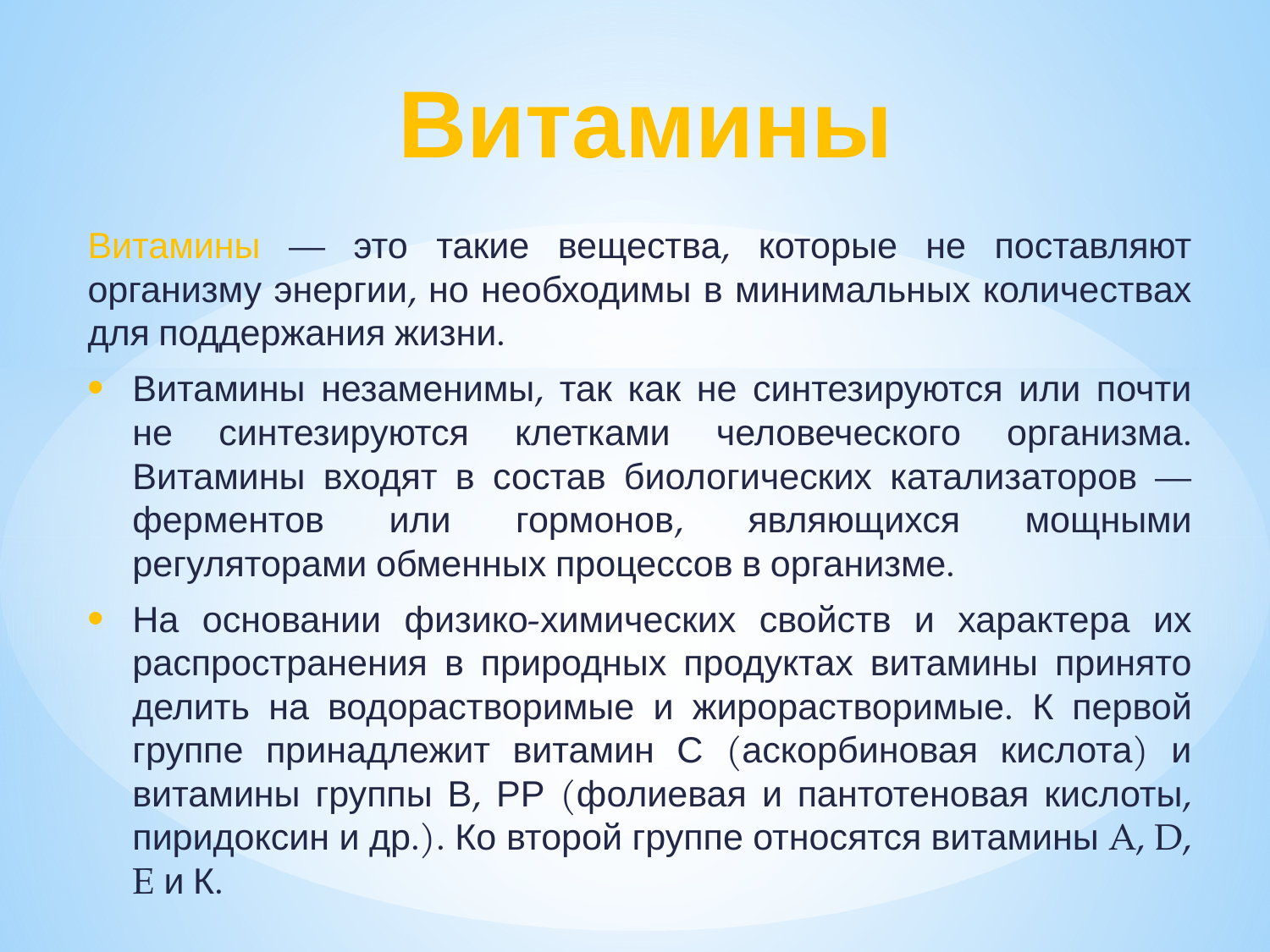

# Витамины
Витамины — это такие вещества, которые не поставляют организму энергии, но необходимы в минимальных количествах для поддержания жизни.
Витамины незаменимы, так как не синтезируются или почти не синтезируются клетками человеческого организма. Витамины входят в состав биологических катализаторов — ферментов или гормонов, являющихся мощными регуляторами обменных процессов в организме.
На основании физико-химических свойств и характера их распространения в природных продуктах витамины принято делить на водорастворимые и жирорастворимые. К первой группе принадлежит витамин С (аскорбиновая кислота) и витамины группы В, РР (фолиевая и пантотеновая кислоты, пиридоксин и др.). Ко второй группе относятся витамины A, D, E и К.